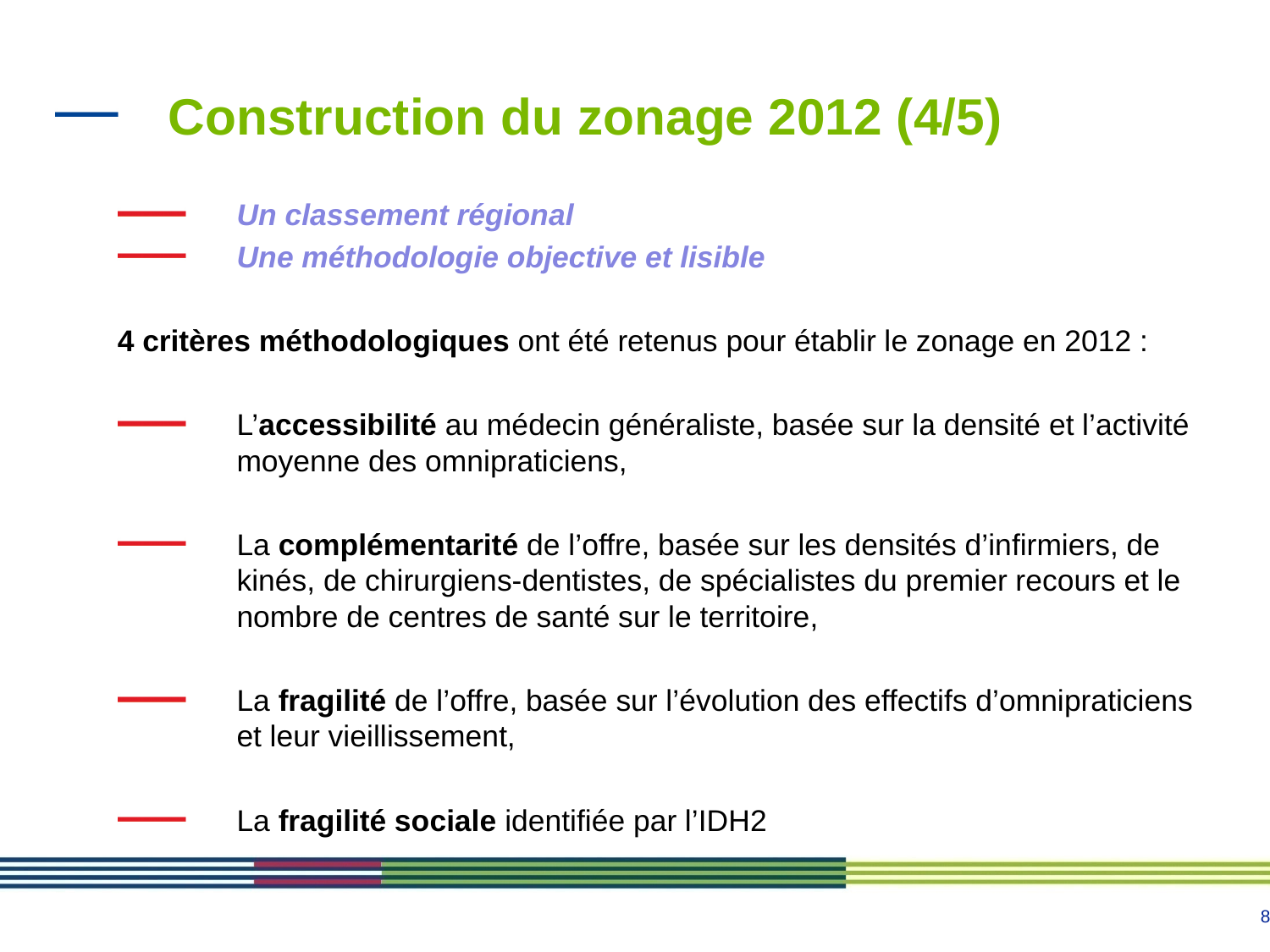

Construction du zonage 2012 (4/5)
Un classement régional
Une méthodologie objective et lisible

4 critères méthodologiques ont été retenus pour établir le zonage en 2012 :

L’accessibilité au médecin généraliste, basée sur la densité et l’activité moyenne des omnipraticiens,

La complémentarité de l’offre, basée sur les densités d’infirmiers, de kinés, de chirurgiens-dentistes, de spécialistes du premier recours et le nombre de centres de santé sur le territoire,

La fragilité de l’offre, basée sur l’évolution des effectifs d’omnipraticiens et leur vieillissement,

La fragilité sociale identifiée par l’IDH2